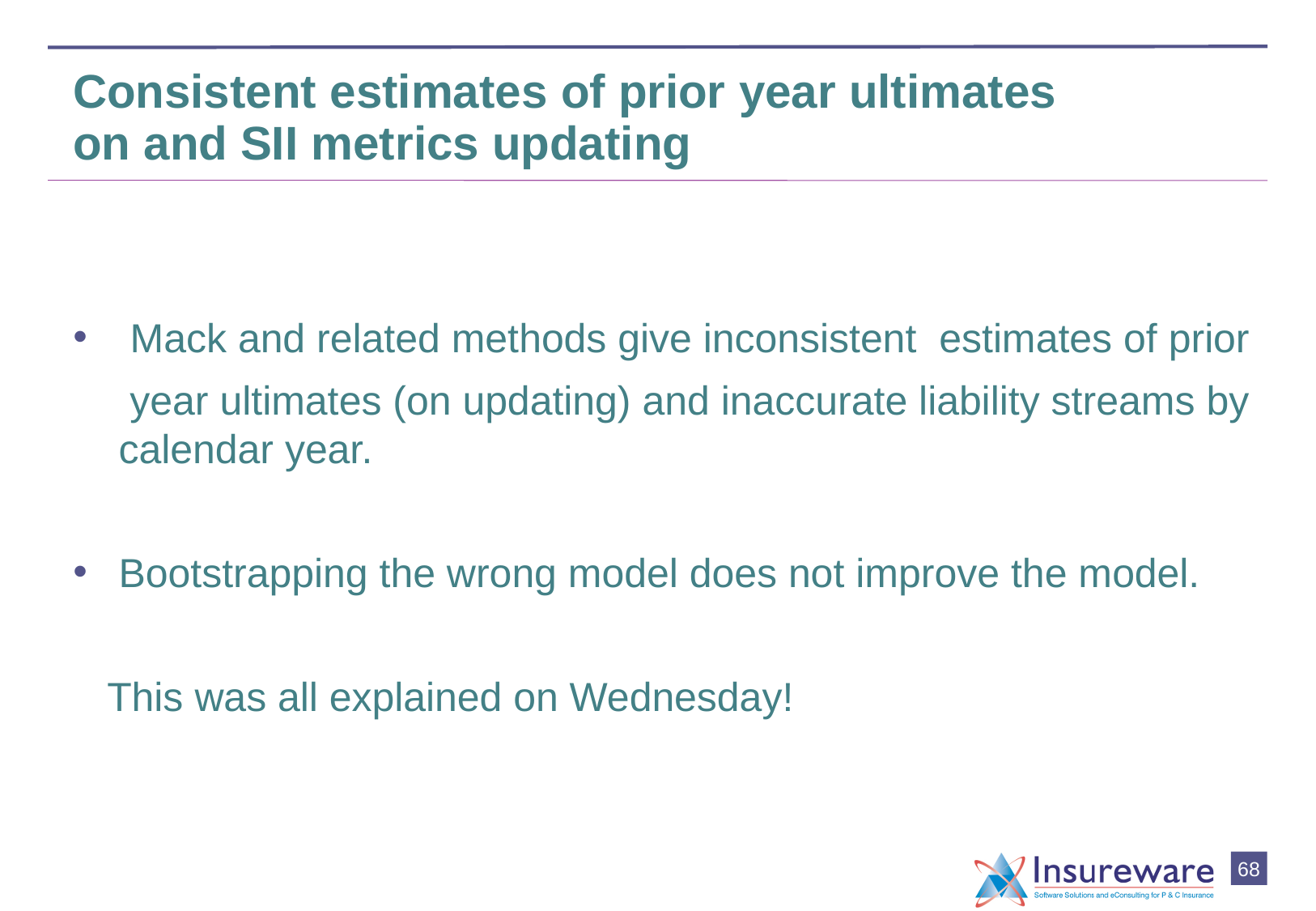

# Consistent estimates of prior year ultimates on and SII metrics updating
 Mack and related methods give inconsistent  estimates of prior
     year ultimates (on updating) and inaccurate liability streams by calendar year.

Bootstrapping the wrong model does not improve the model.

   This was all explained on Wednesday!
68